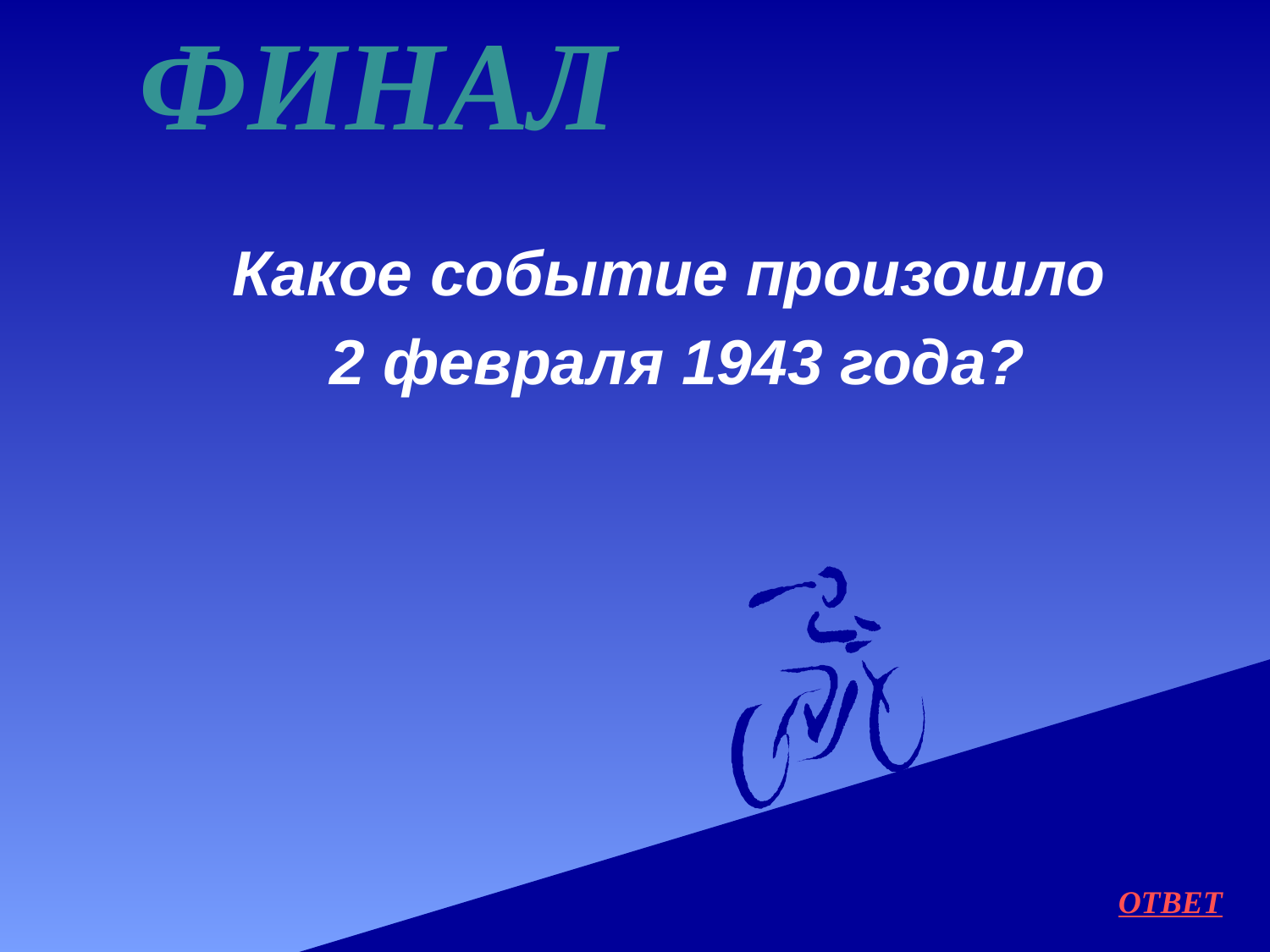

# ФИНАЛ
Какое событие произошло
 2 февраля 1943 года?

ОТВЕТ